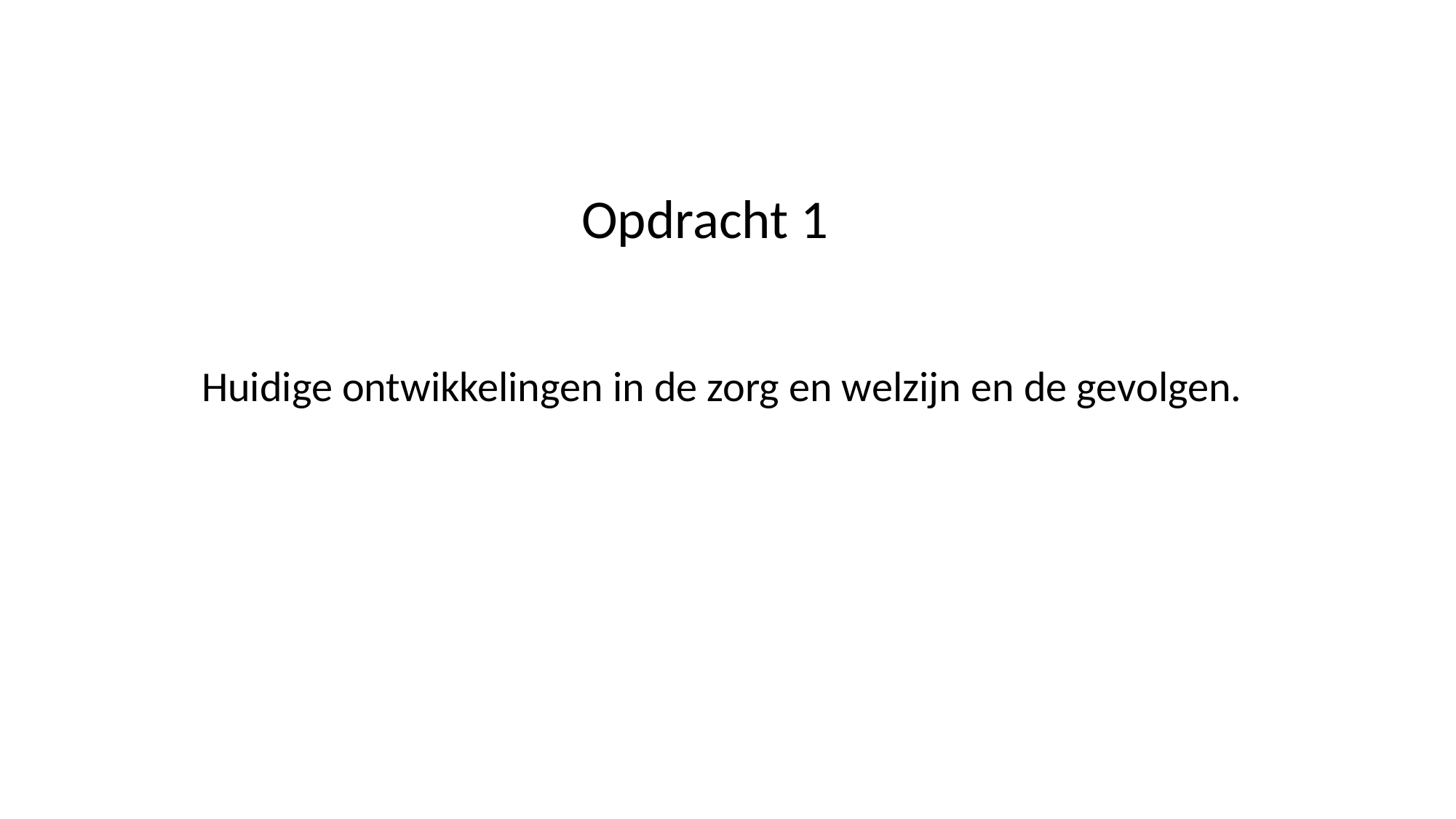

# Opdracht 1
Huidige ontwikkelingen in de zorg en welzijn en de gevolgen.